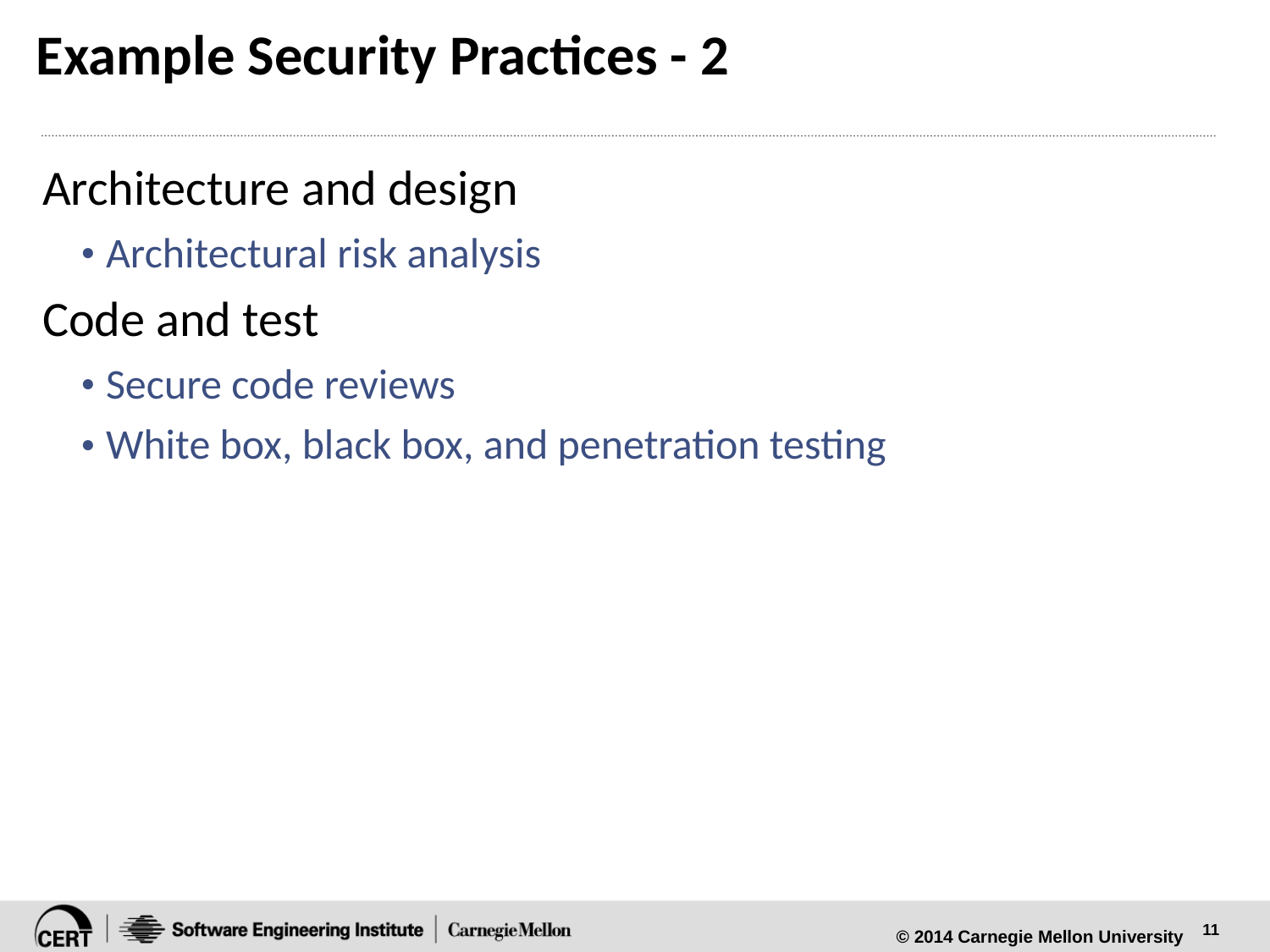

# Example Security Practices - 2
Architecture and design
Architectural risk analysis
Code and test
Secure code reviews
White box, black box, and penetration testing